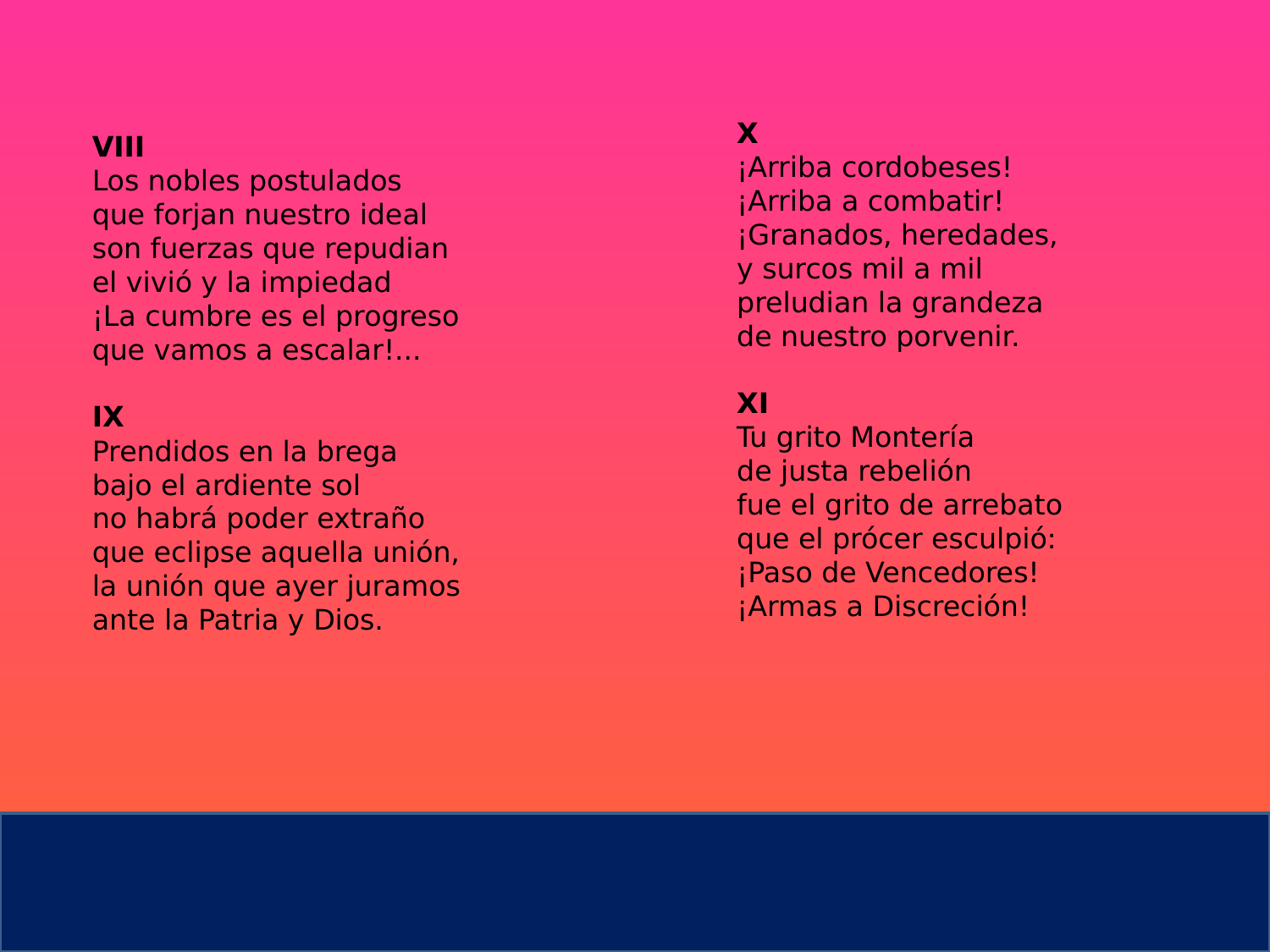

X
¡Arriba cordobeses!
¡Arriba a combatir!
¡Granados, heredades,
y surcos mil a mil
preludian la grandeza
de nuestro porvenir.
XI
Tu grito Montería
de justa rebelión
fue el grito de arrebato
que el prócer esculpió:
¡Paso de Vencedores!
¡Armas a Discreción!
VIII
Los nobles postulados
que forjan nuestro ideal
son fuerzas que repudian
el vivió y la impiedad
¡La cumbre es el progreso
que vamos a escalar!...

IX
Prendidos en la brega
bajo el ardiente sol
no habrá poder extraño
que eclipse aquella unión,
la unión que ayer juramos
ante la Patria y Dios.